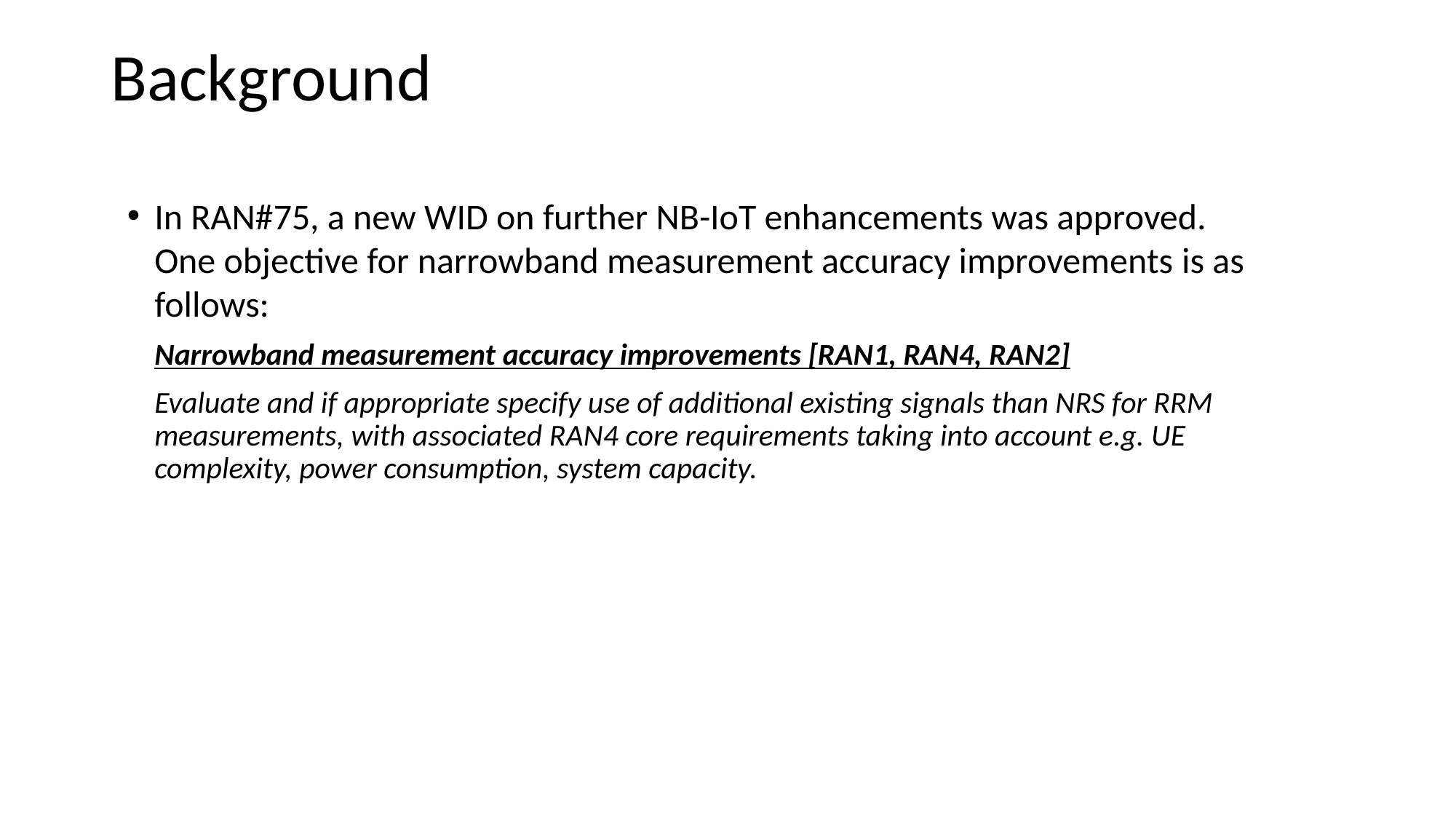

# Background
In RAN#75, a new WID on further NB-IoT enhancements was approved. One objective for narrowband measurement accuracy improvements is as follows:
	Narrowband measurement accuracy improvements [RAN1, RAN4, RAN2]
	Evaluate and if appropriate specify use of additional existing signals than NRS for RRM measurements, with associated RAN4 core requirements taking into account e.g. UE complexity, power consumption, system capacity.